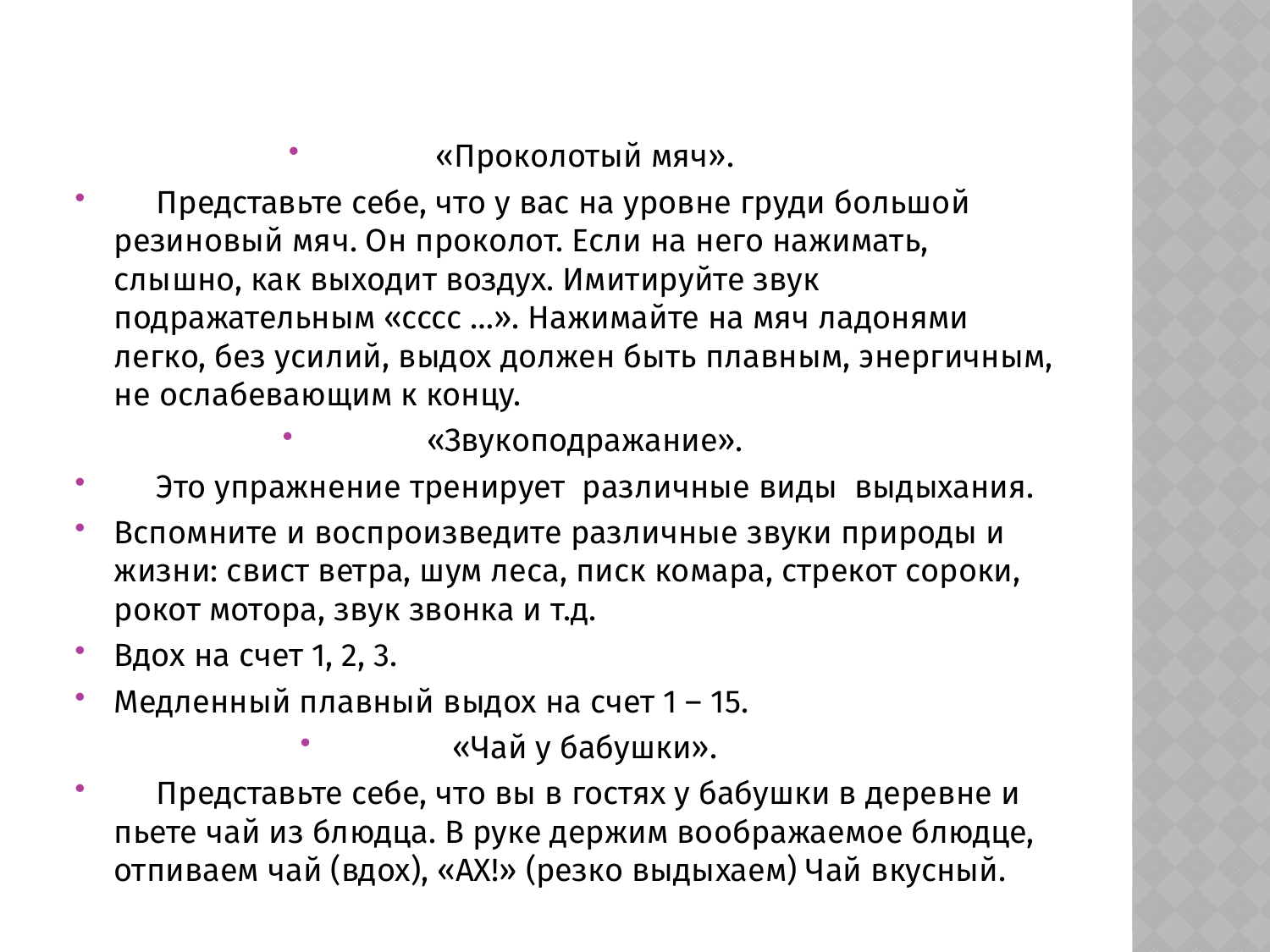

#
«Проколотый мяч».
     Представьте себе, что у вас на уровне груди большой резиновый мяч. Он проколот. Если на него нажимать, слышно, как выходит воздух. Имитируйте звук подражательным «сссс …». Нажимайте на мяч ладонями легко, без усилий, выдох должен быть плавным, энергичным, не ослабевающим к концу.
«Звукоподражание».
     Это упражнение тренирует  различные виды  выдыхания.
Вспомните и воспроизведите различные звуки природы и жизни: свист ветра, шум леса, писк комара, стрекот сороки, рокот мотора, звук звонка и т.д.
Вдох на счет 1, 2, 3.
Медленный плавный выдох на счет 1 – 15.
«Чай у бабушки».
     Представьте себе, что вы в гостях у бабушки в деревне и пьете чай из блюдца. В руке держим воображаемое блюдце, отпиваем чай (вдох), «АХ!» (резко выдыхаем) Чай вкусный.